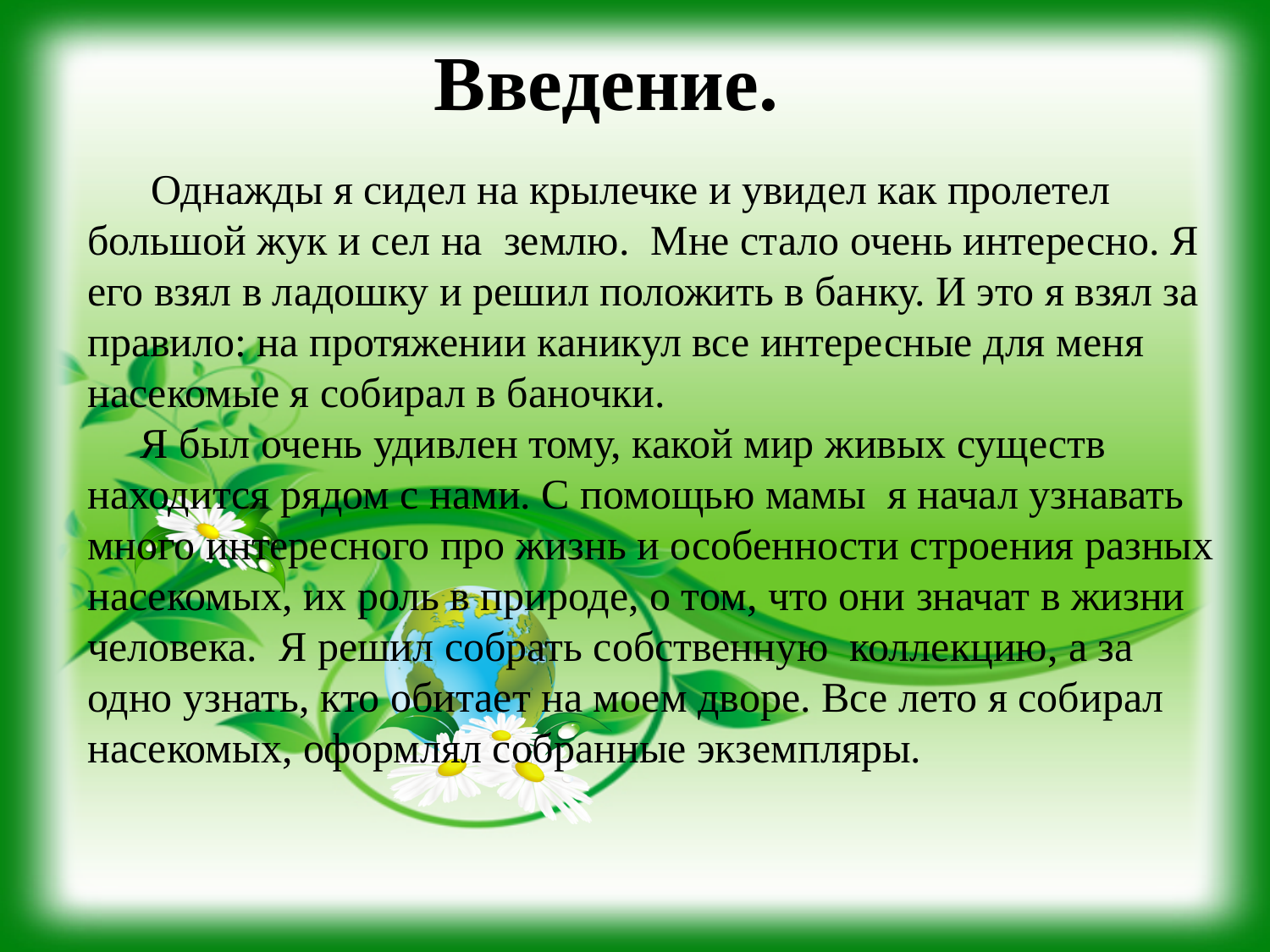

# Введение.
      Однажды я сидел на крылечке и увидел как пролетел большой жук и сел на  землю.  Мне стало очень интересно. Я его взял в ладошку и решил положить в банку. И это я взял за правило: на протяжении каникул все интересные для меня насекомые я собирал в баночки.
     Я был очень удивлен тому, какой мир живых существ находится рядом с нами. С помощью мамы  я начал узнавать много интересного про жизнь и особенности строения разных насекомых, их роль в природе, о том, что они значат в жизни человека.  Я решил собрать собственную  коллекцию, а за одно узнать, кто обитает на моем дворе. Все лето я собирал насекомых, оформлял собранные экземпляры.